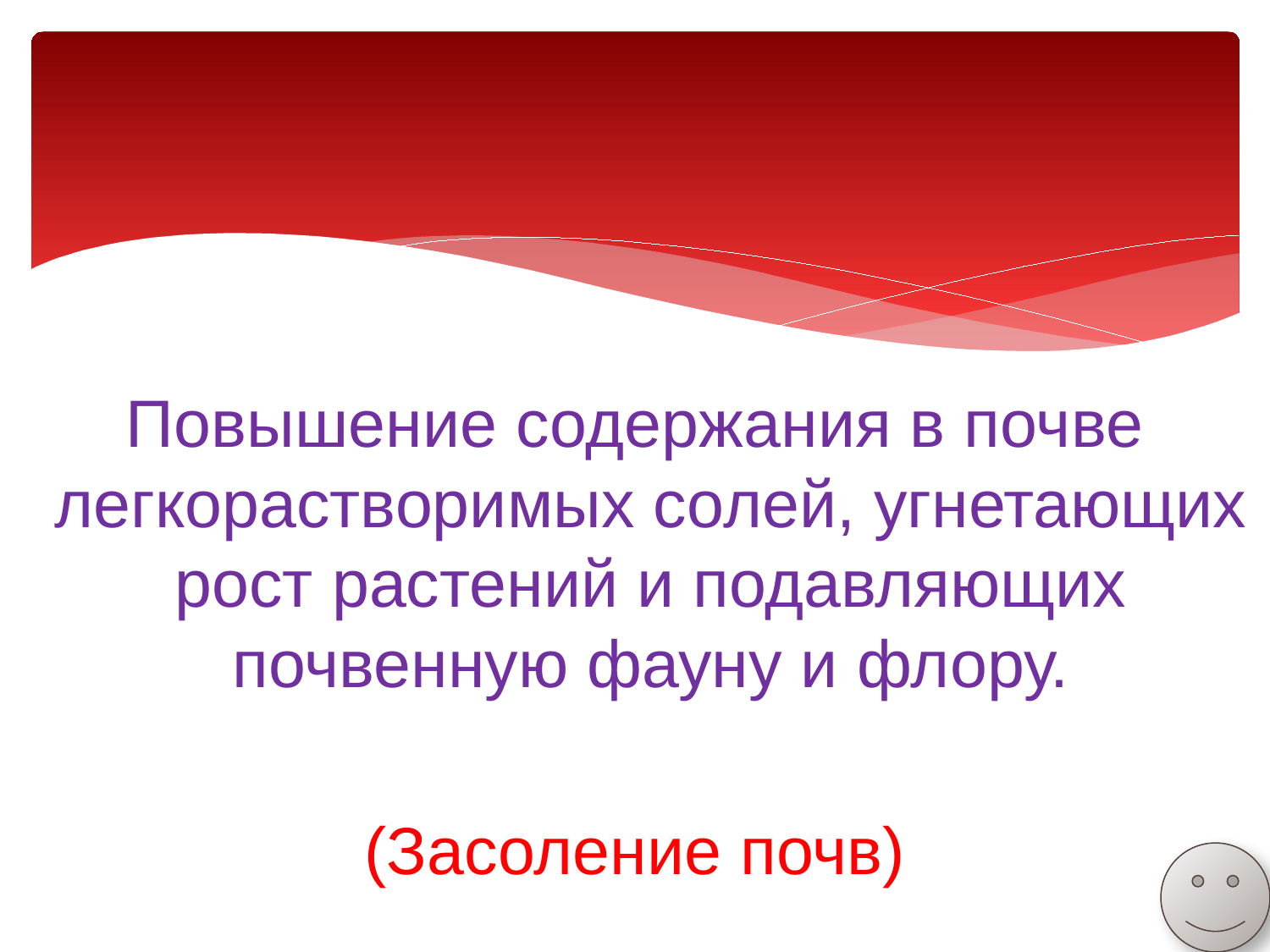

Повышение содержания в почве легкорастворимых солей, угнетающих рост растений и подавляющих почвенную фауну и флору.

(Засоление почв)
#